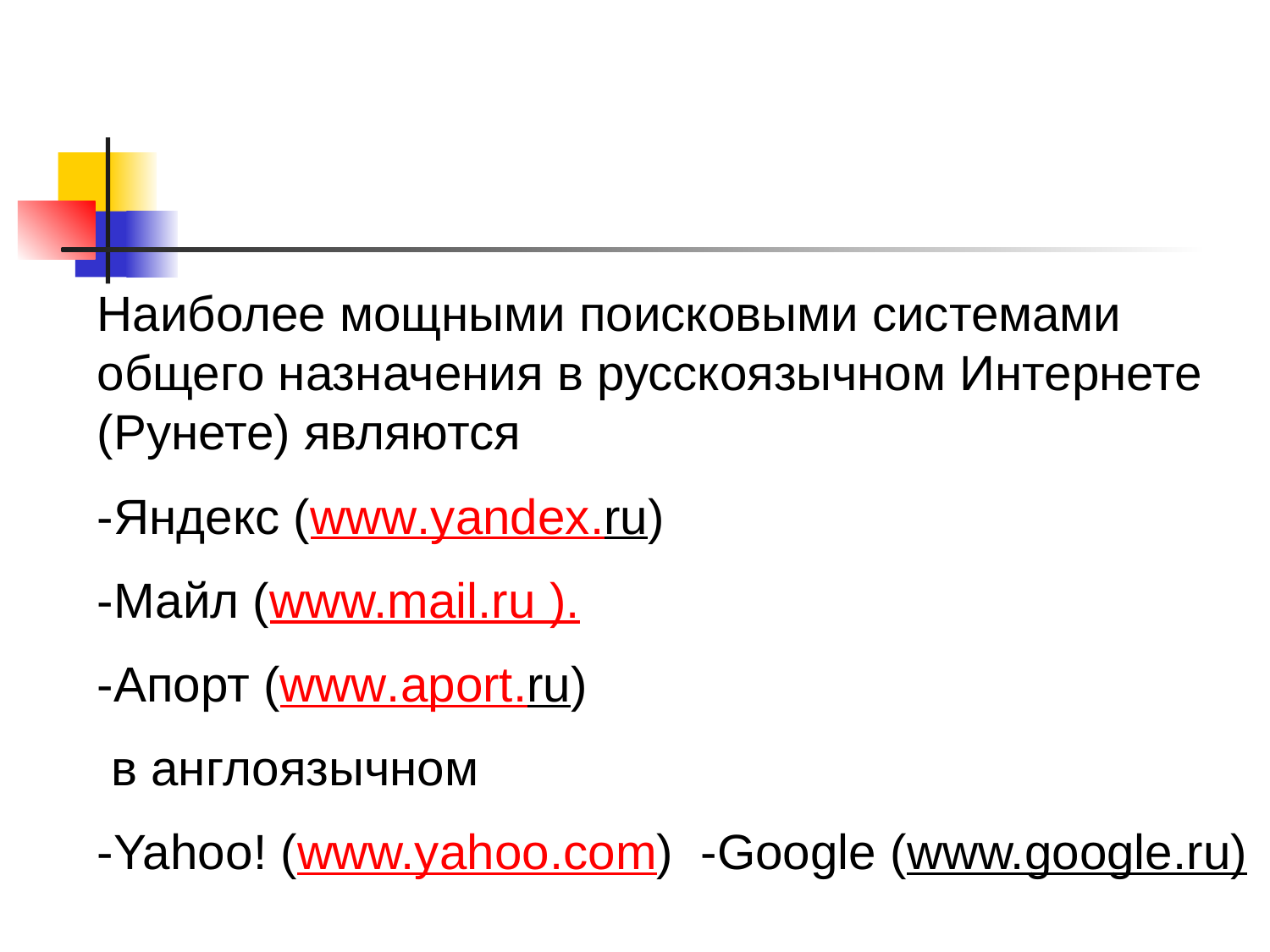

Наиболее мощными поисковыми системами общего назначения в русскоязычном Интернете (Рунете) являются
-Яндекс (www.yandex.ru)
-Майл (www.mail.ru ).
-Апорт (www.aport.ru)
 в англоязычном
-Yahoo! (www.yahoo.com)  -Google (www.google.ru)